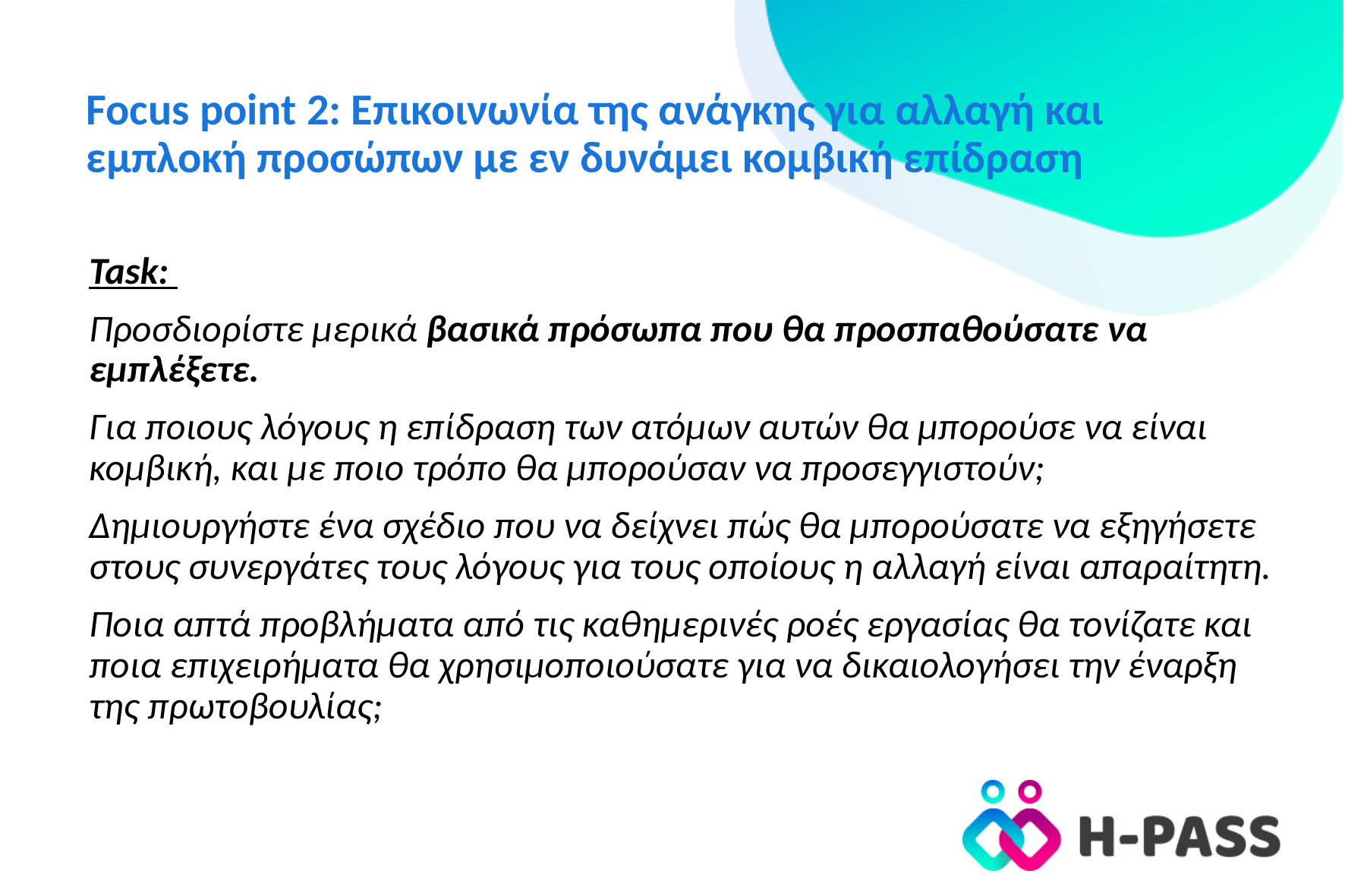

# Focus point 2: Επικοινωνία της ανάγκης για αλλαγή και εμπλοκή προσώπων με εν δυνάμει κομβική επίδραση
Task:
Προσδιορίστε μερικά βασικά πρόσωπα που θα προσπαθούσατε να εμπλέξετε.
Για ποιους λόγους η επίδραση των ατόμων αυτών θα μπορούσε να είναι κομβική, και με ποιο τρόπο θα μπορούσαν να προσεγγιστούν;
Δημιουργήστε ένα σχέδιο που να δείχνει πώς θα μπορούσατε να εξηγήσετε στους συνεργάτες τους λόγους για τους οποίους η αλλαγή είναι απαραίτητη.
Ποια απτά προβλήματα από τις καθημερινές ροές εργασίας θα τονίζατε και ποια επιχειρήματα θα χρησιμοποιούσατε για να δικαιολογήσει την έναρξη της πρωτοβουλίας;